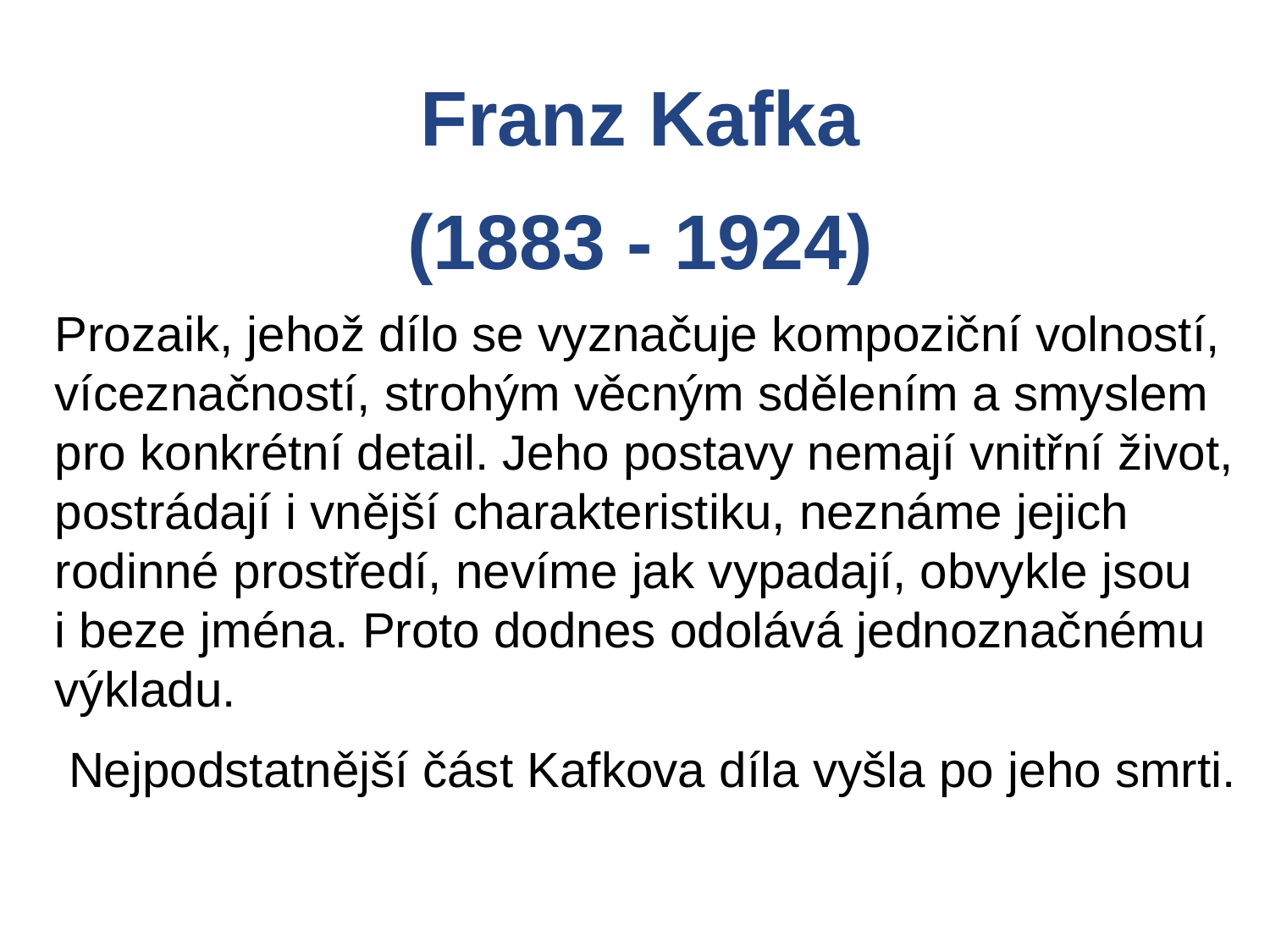

Franz Kafka
(1883 - 1924)
Prozaik, jehož dílo se vyznačuje kompoziční volností, víceznačností, strohým věcným sdělením a smyslem pro konkrétní detail. Jeho postavy nemají vnitřní život, postrádají i vnější charakteristiku, neznáme jejich rodinné prostředí, nevíme jak vypadají, obvykle jsou
i beze jména. Proto dodnes odolává jednoznačnému výkladu.
 Nejpodstatnější část Kafkova díla vyšla po jeho smrti.